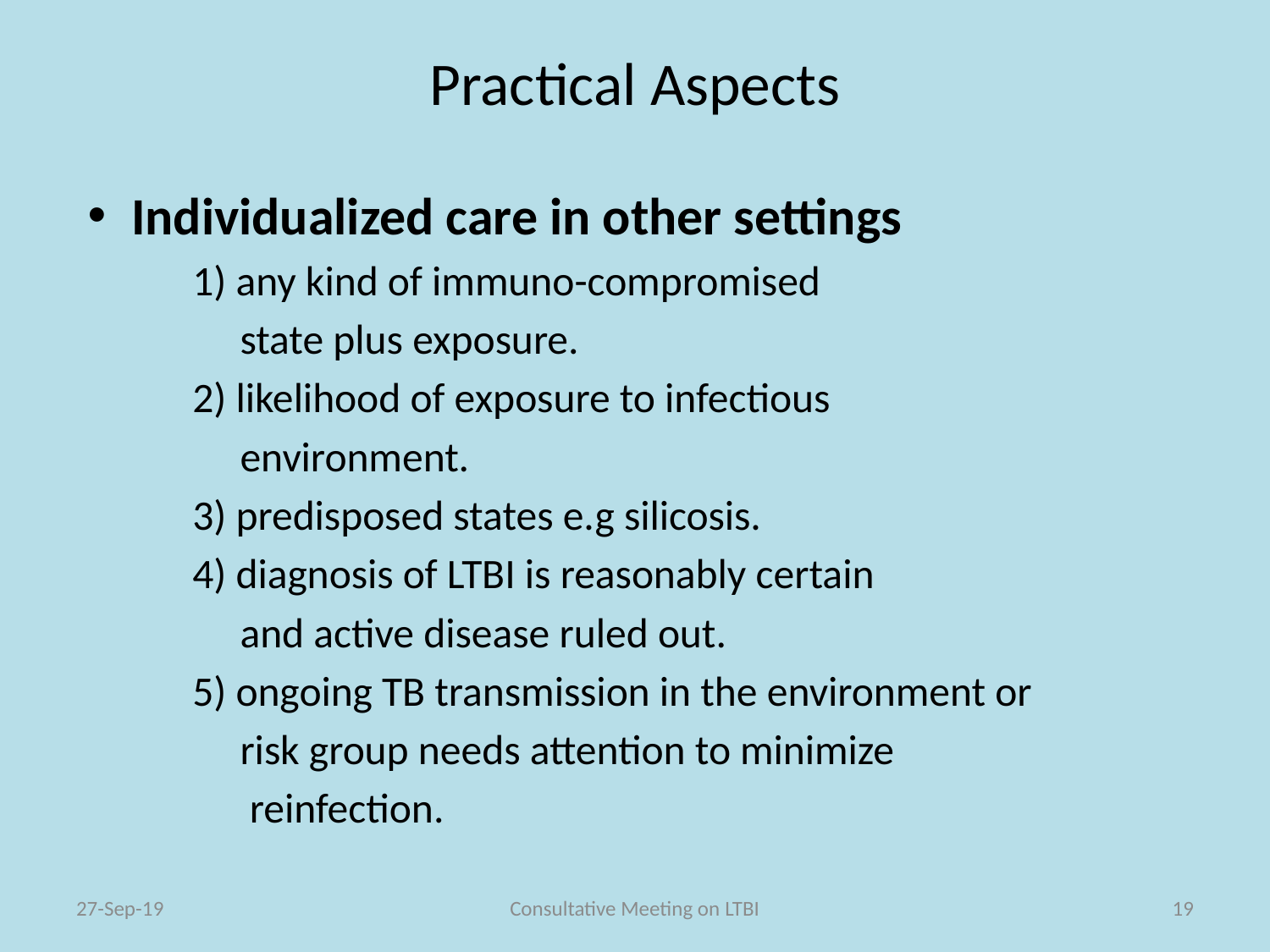

# Practical Aspects
Individualized care in other settings
           1) any kind of immuno-compromised
                state plus exposure.
           2) likelihood of exposure to infectious
                environment.
           3) predisposed states e.g silicosis.
           4) diagnosis of LTBI is reasonably certain
                and active disease ruled out.
           5) ongoing TB transmission in the environment or
                risk group needs attention to minimize
                 reinfection.
27-Sep-19
Consultative Meeting on LTBI
19